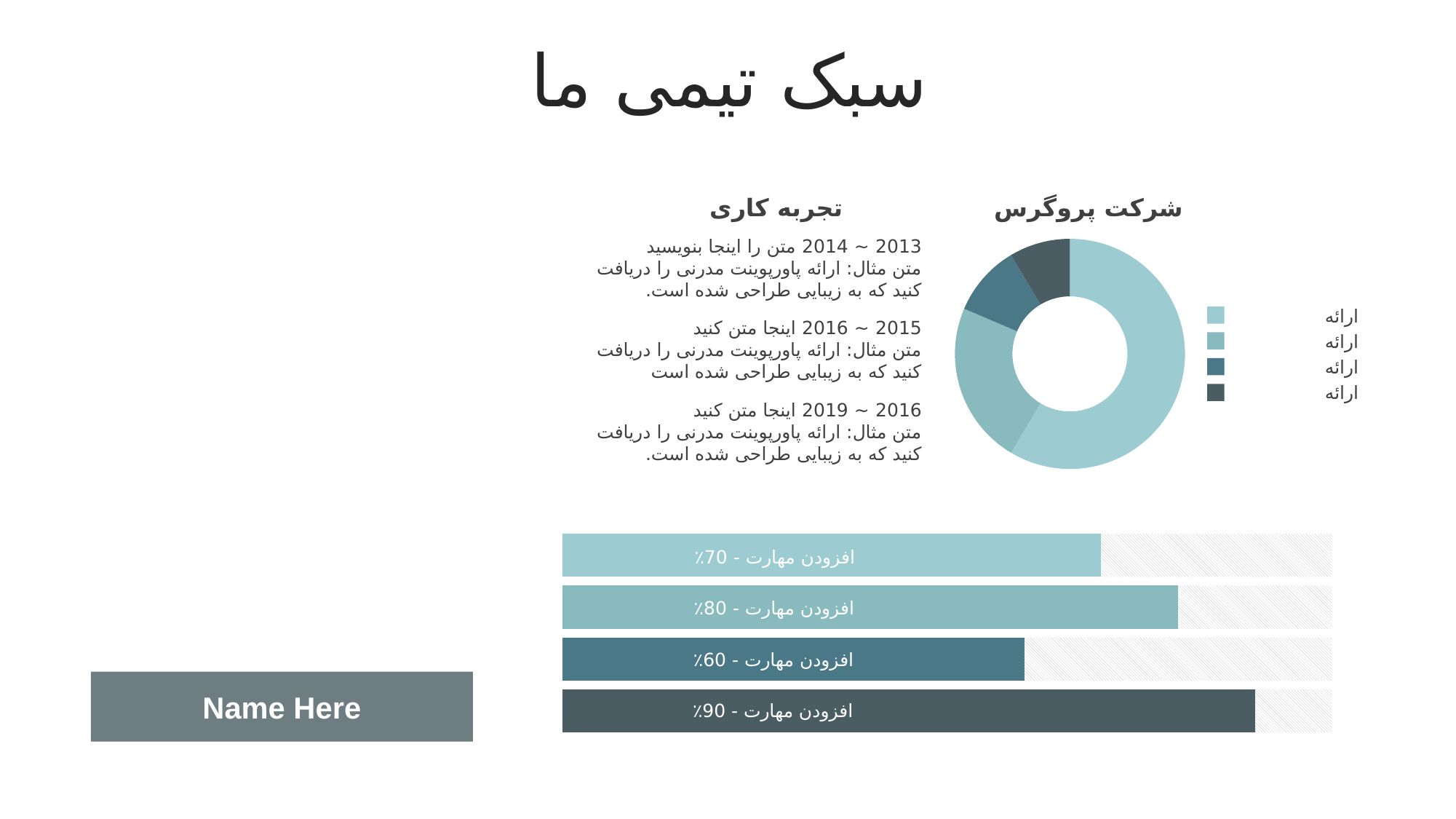

سبک تیمی ما

تجربه کاری
شرکت پروگرس
2013 ~ 2014 متن را اینجا بنویسید
متن مثال: ارائه پاورپوینت مدرنی را دریافت کنید که به زیبایی طراحی شده است.

### Chart

| Category |  |
|---|---|
ارائه

ارائه

ارائه

ارائه

2015 ~ 2016 اینجا متن کنید
متن مثال: ارائه پاورپوینت مدرنی را دریافت کنید که به زیبایی طراحی شده است
2016 ~ 2019 اینجا متن کنید
متن مثال: ارائه پاورپوینت مدرنی را دریافت کنید که به زیبایی طراحی شده است.

### Chart

| Category |  |  |
|---|---|---|
افزودن مهارت - 70٪
افزودن مهارت - 80٪
افزودن مهارت - 60٪

Name Here
افزودن مهارت - 90٪